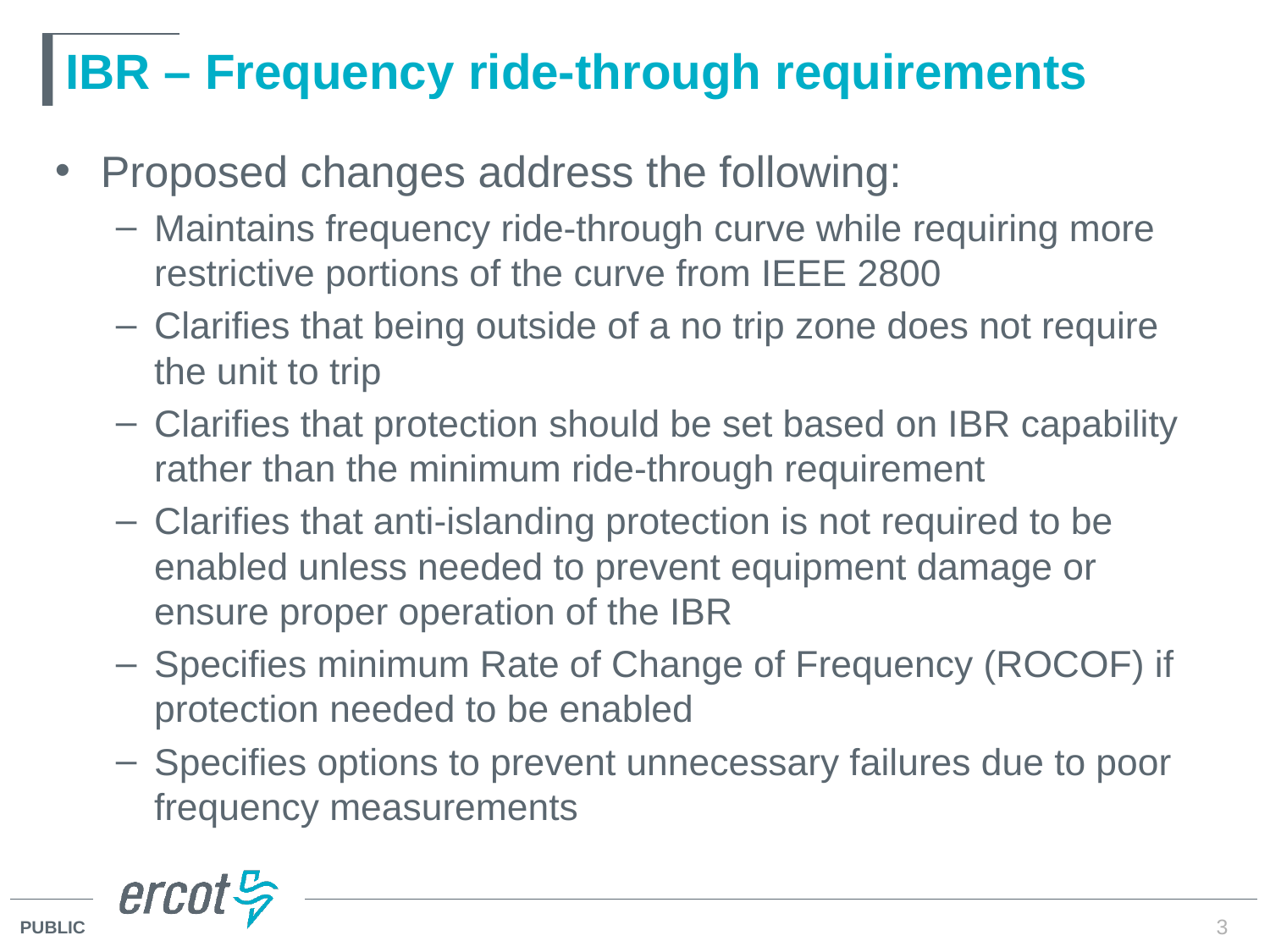

# IBR – Frequency ride-through requirements
Proposed changes address the following:
Maintains frequency ride-through curve while requiring more restrictive portions of the curve from IEEE 2800
Clarifies that being outside of a no trip zone does not require the unit to trip
Clarifies that protection should be set based on IBR capability rather than the minimum ride-through requirement
Clarifies that anti-islanding protection is not required to be enabled unless needed to prevent equipment damage or ensure proper operation of the IBR
Specifies minimum Rate of Change of Frequency (ROCOF) if protection needed to be enabled
Specifies options to prevent unnecessary failures due to poor frequency measurements
3